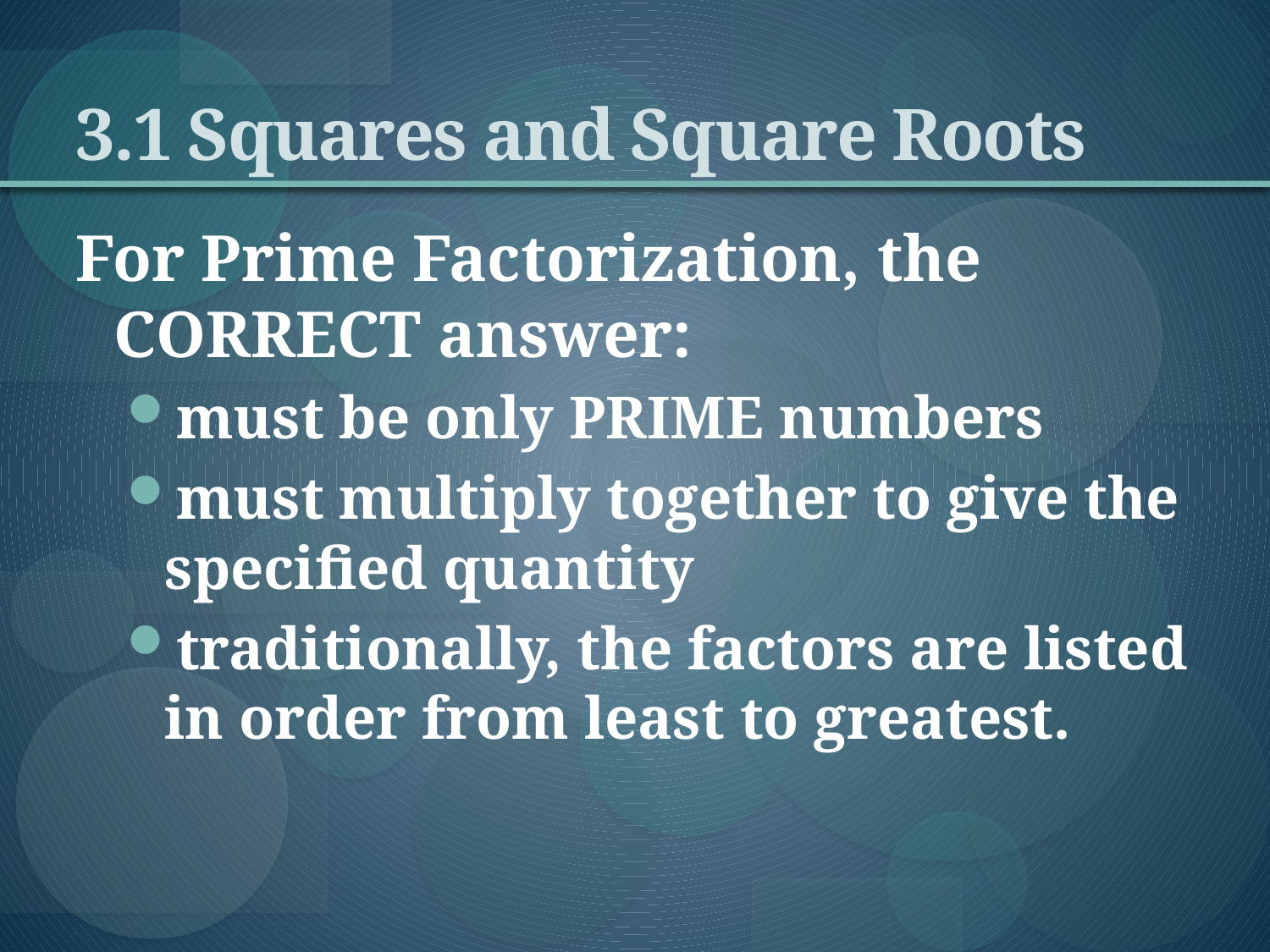

# 3.1 Squares and Square Roots
For Prime Factorization, the CORRECT answer:
must be only PRIME numbers
must multiply together to give the specified quantity
traditionally, the factors are listed in order from least to greatest.